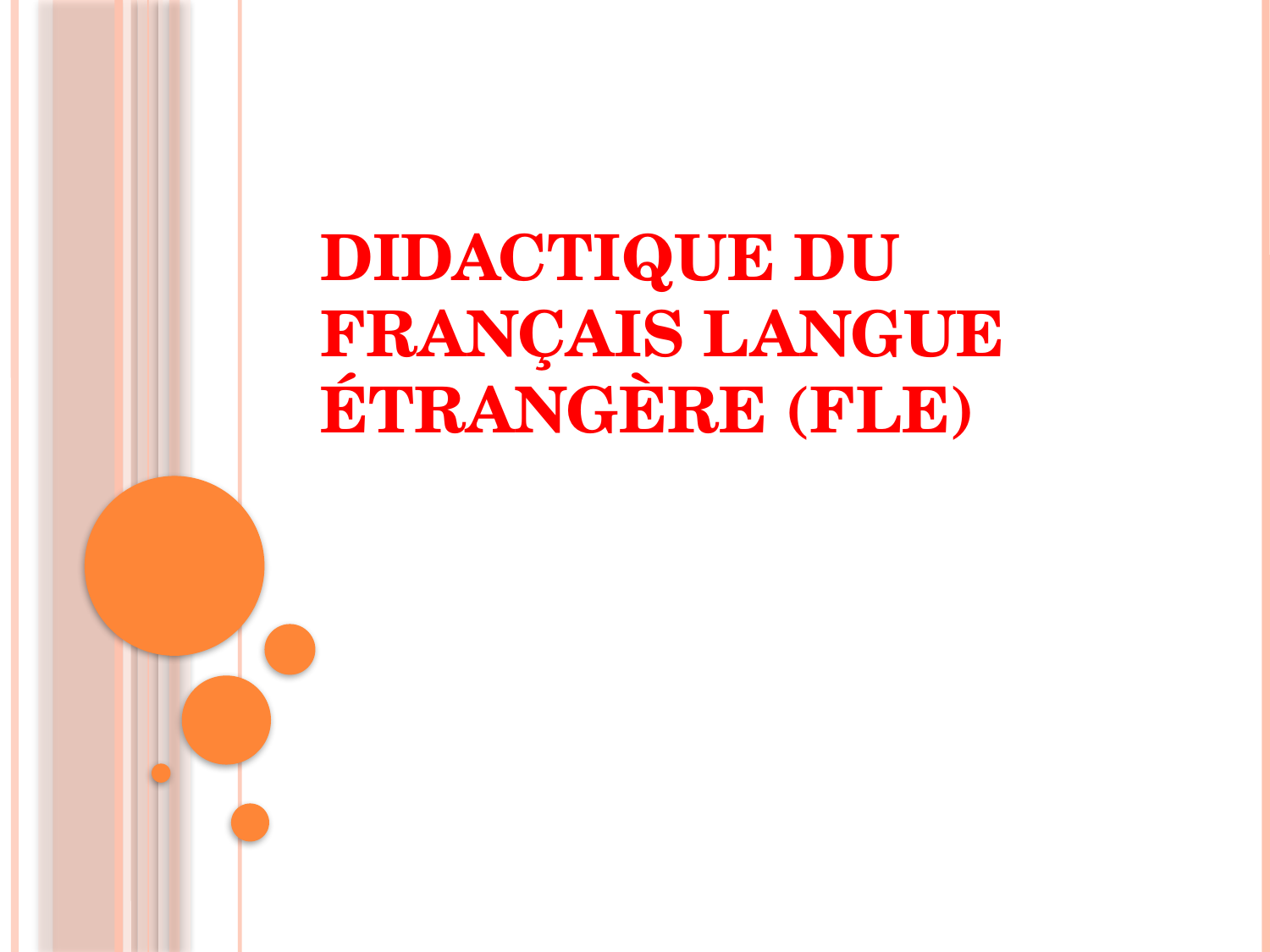

# Didactique du français langue étrangère (FLE)